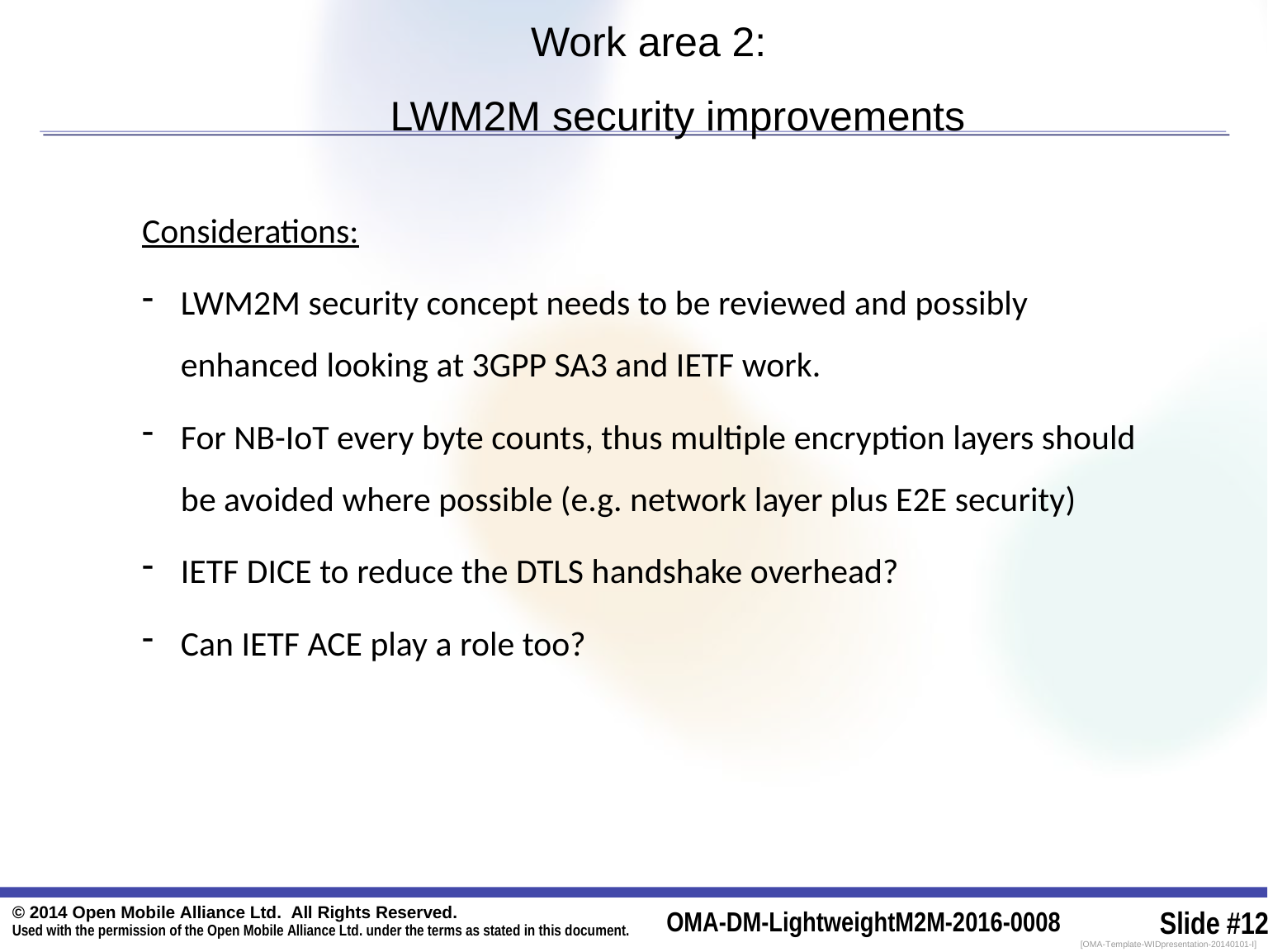

# Work area 2: LWM2M security improvements

Considerations:
LWM2M security concept needs to be reviewed and possibly enhanced looking at 3GPP SA3 and IETF work.
For NB-IoT every byte counts, thus multiple encryption layers should be avoided where possible (e.g. network layer plus E2E security)
IETF DICE to reduce the DTLS handshake overhead?
Can IETF ACE play a role too?

© 2014 Open Mobile Alliance Ltd.  All Rights Reserved.
Used with the permission of the Open Mobile Alliance Ltd. under the terms as stated in this document.
OMA-DM-LightweightM2M-2016-0008
Slide #12
[OMA-Template-WIDpresentation-20140101-I]